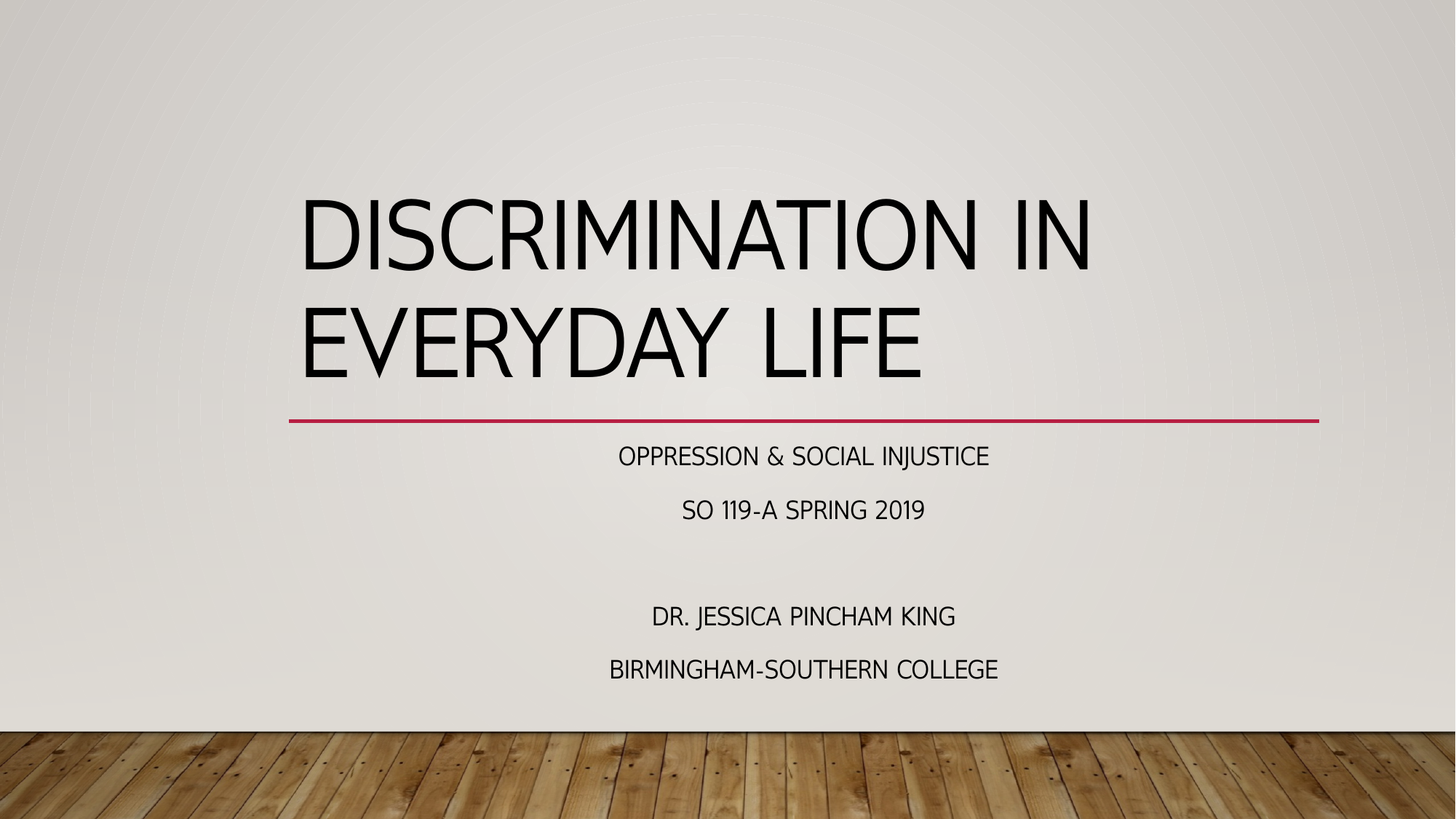

# Discrimination in Everyday life
Oppression & Social Injustice
SO 119-A Spring 2019

Dr. Jessica Pincham King
Birmingham-Southern College